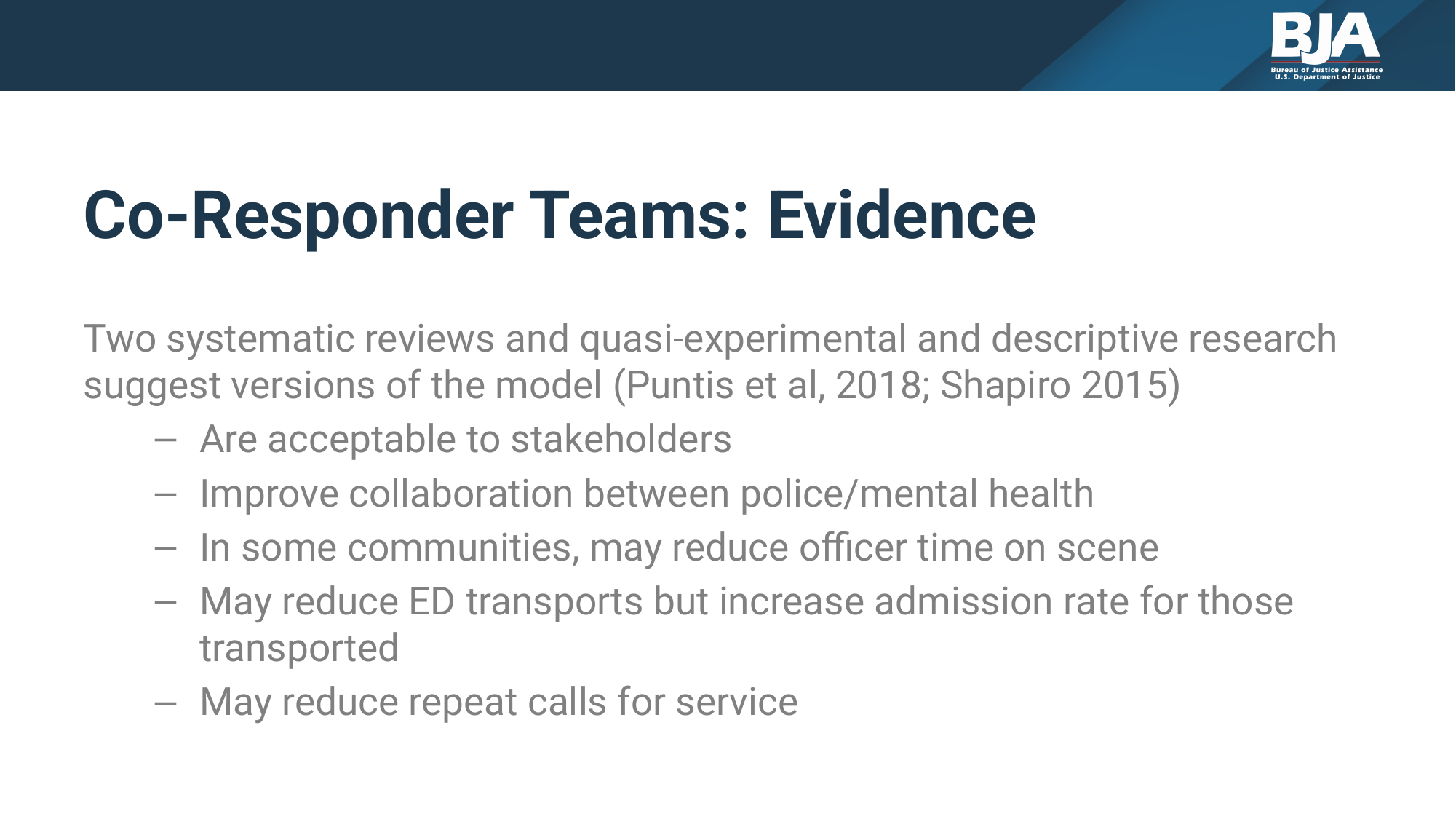

# Co-Responder Teams: Evidence
Two systematic reviews and quasi-experimental and descriptive research suggest versions of the model (Puntis et al, 2018; Shapiro 2015)
Are acceptable to stakeholders
Improve collaboration between police/mental health
In some communities, may reduce officer time on scene
May reduce ED transports but increase admission rate for those transported
May reduce repeat calls for service